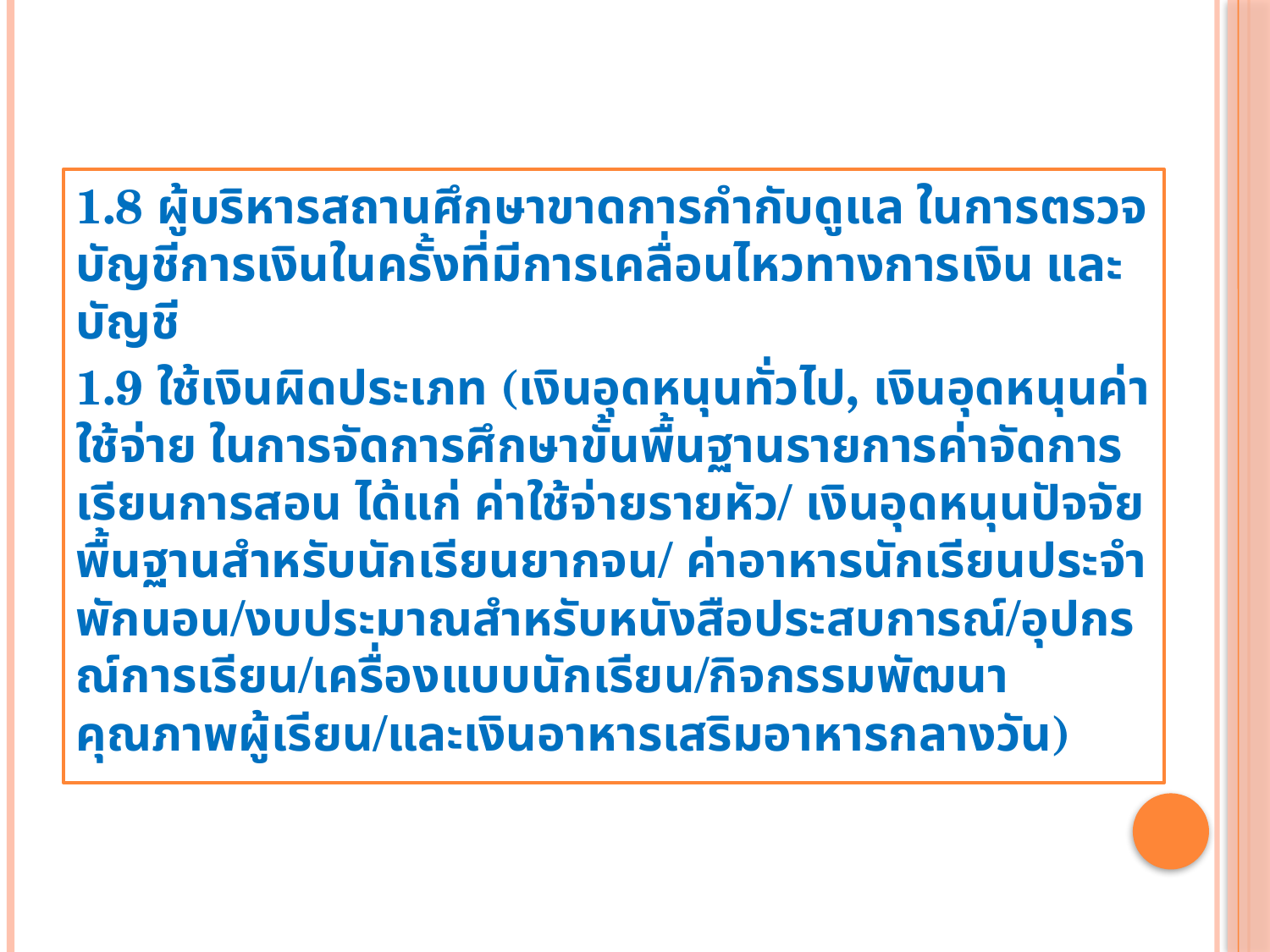

1.8 ผู้บริหารสถานศึกษาขาดการกำกับดูแล ในการตรวจบัญชีการเงินในครั้งที่มีการเคลื่อนไหวทางการเงิน และบัญชี
1.9 ใช้เงินผิดประเภท (เงินอุดหนุนทั่วไป, เงินอุดหนุนค่าใช้จ่าย ในการจัดการศึกษาขั้นพื้นฐานรายการค่าจัดการเรียนการสอน ได้แก่ ค่าใช้จ่ายรายหัว/ เงินอุดหนุนปัจจัยพื้นฐานสำหรับนักเรียนยากจน/ ค่าอาหารนักเรียนประจำพักนอน/งบประมาณสำหรับหนังสือประสบการณ์/อุปกรณ์การเรียน/เครื่องแบบนักเรียน/กิจกรรมพัฒนาคุณภาพผู้เรียน/และเงินอาหารเสริมอาหารกลางวัน)